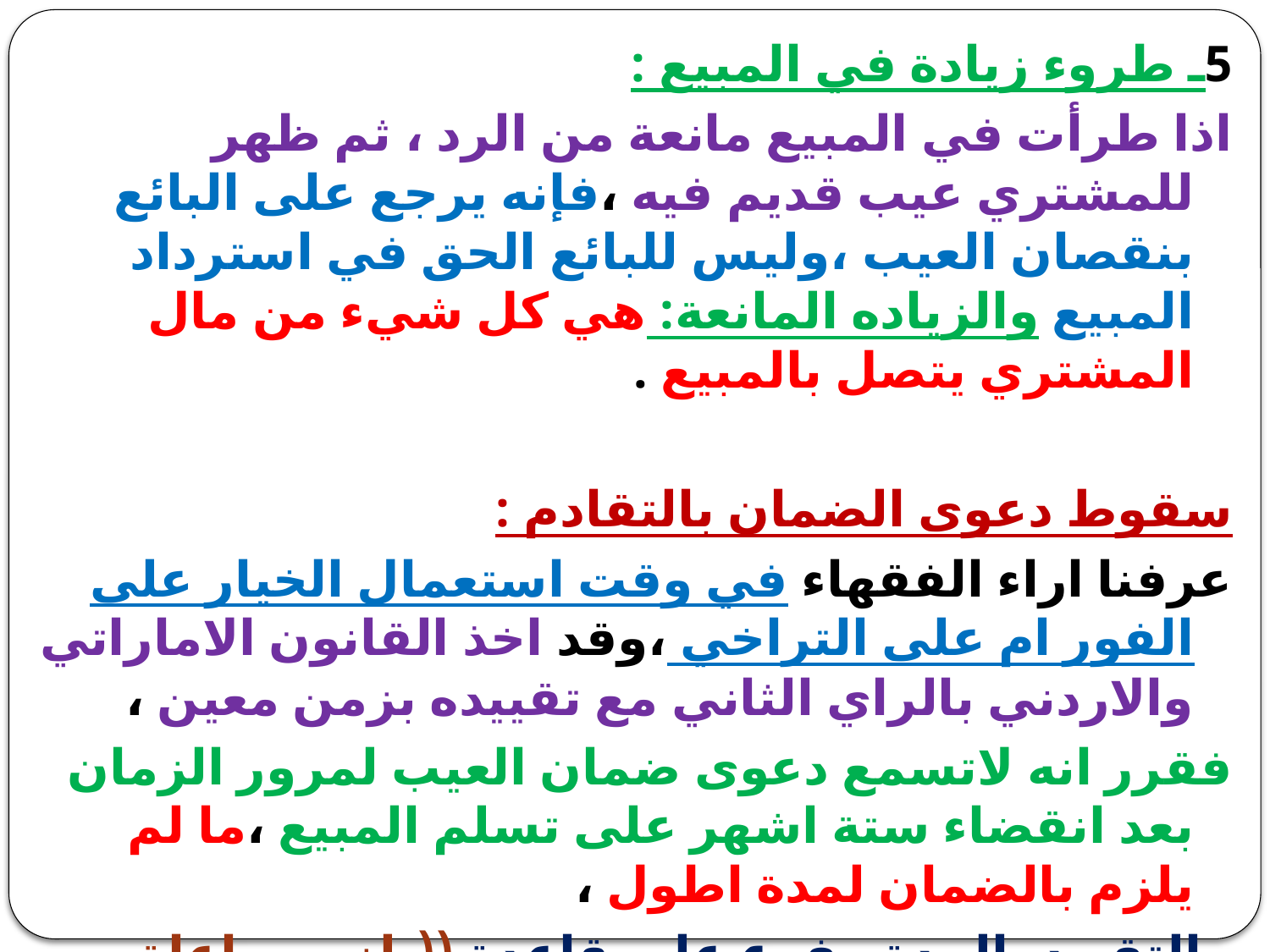

5ـ طروء زيادة في المبيع :
اذا طرأت في المبيع مانعة من الرد ، ثم ظهر للمشتري عيب قديم فيه ،فإنه يرجع على البائع بنقصان العيب ،وليس للبائع الحق في استرداد المبيع والزياده المانعة: هي كل شيء من مال المشتري يتصل بالمبيع .

سقوط دعوى الضمان بالتقادم :
عرفنا اراء الفقهاء في وقت استعمال الخيار على الفور ام على التراخي ،وقد اخذ القانون الاماراتي والاردني بالراي الثاني مع تقييده بزمن معين ،
فقرر انه لاتسمع دعوى ضمان العيب لمرور الزمان بعد انقضاء ستة اشهر على تسلم المبيع ،ما لم يلزم بالضمان لمدة اطول ،
والتقييد بالمدة مفرع على قاعدة ((يلزم مراعاة الشرط بقدر الامكان )).

وليس للبائع ان يتمسك بهذه المدة اذا ثبت ان اخفاء العيب كان بغش منه .